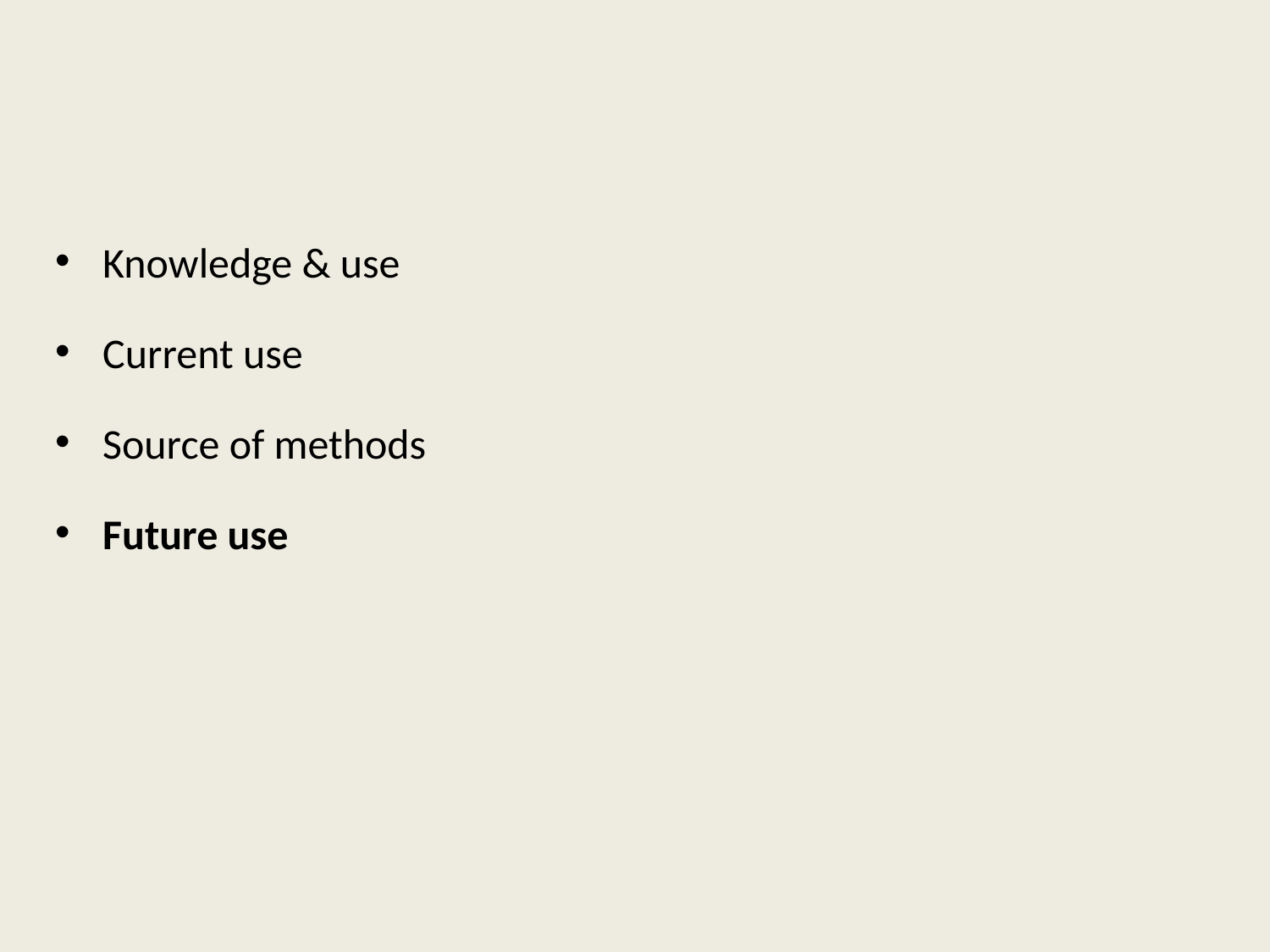

Knowledge & use
Current use
Source of methods
Future use